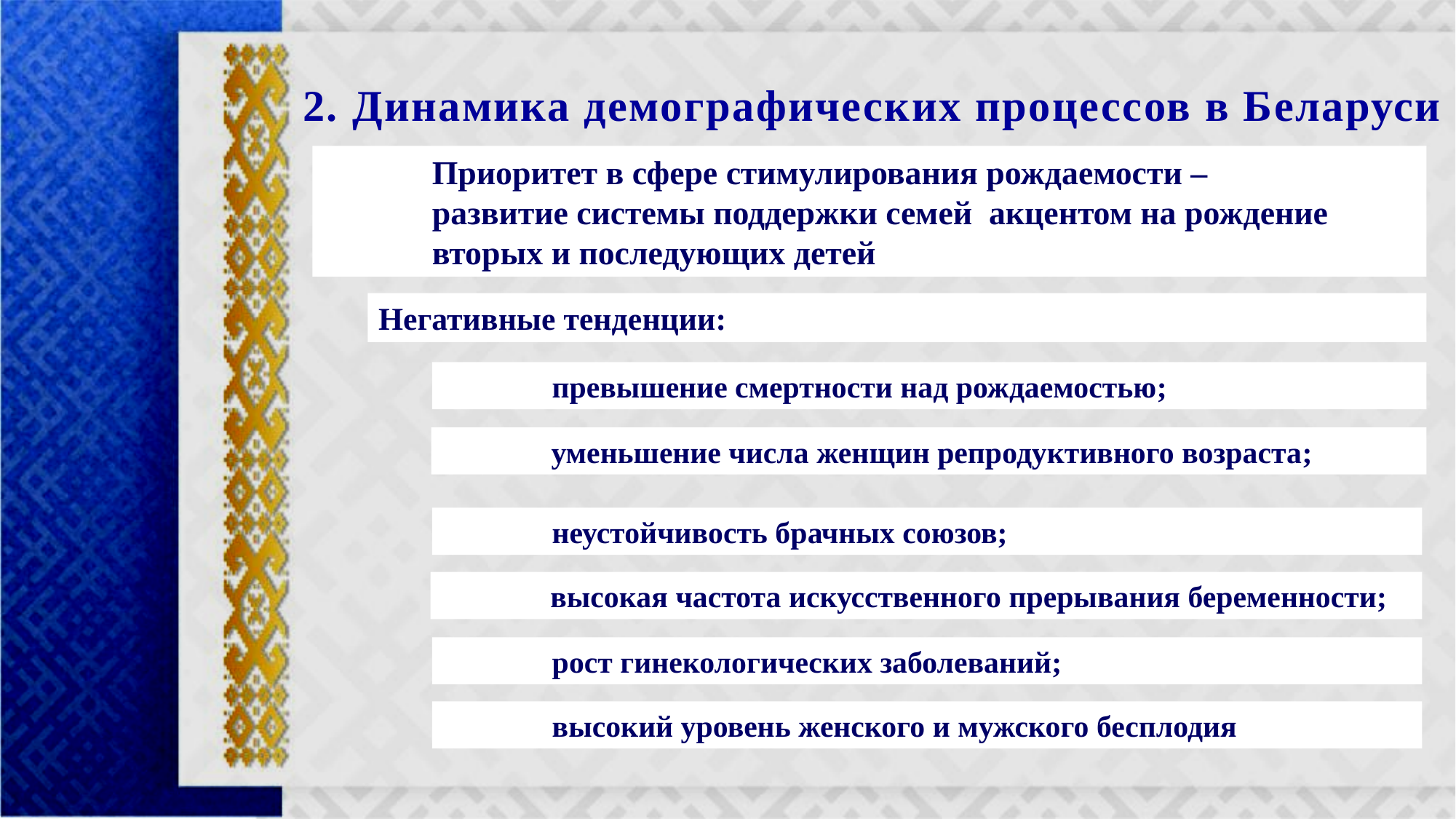

2. Динамика демографических процессов в Беларуси

	Приоритет в сфере стимулирования рождаемости –
	развитие системы поддержки семей  акцентом на рождение
	вторых и последующих детей
Негативные тенденции:
	превышение смертности над рождаемостью;
	уменьшение числа женщин репродуктивного возраста;
	неустойчивость брачных союзов;
	высокая частота искусственного прерывания беременности;
	рост гинекологических заболеваний;
	высокий уровень женского и мужского бесплодия